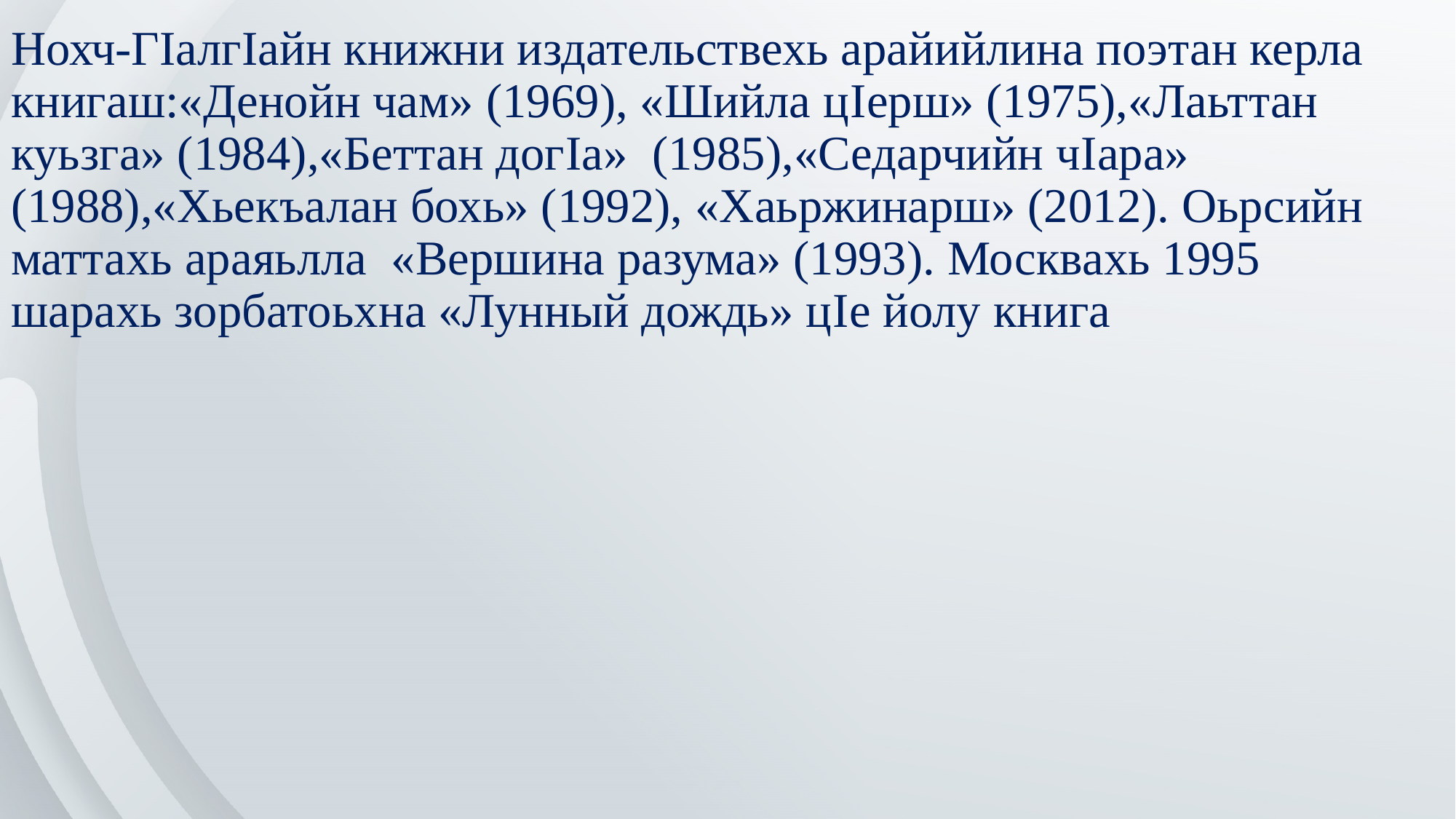

# Нохч-ГIалгIайн книжни издательствехь арайийлина поэтан керла книгаш:«Денойн чам» (1969), «Шийла цIерш» (1975),«Лаьттан куьзга» (1984),«Беттан догIа»  (1985),«Седарчийн чIара» (1988),«Хьекъалан бохь» (1992), «Хаьржинарш» (2012). Оьрсийн маттахь араяьлла  «Вершина разума» (1993). Москвахь 1995 шарахь зорбатоьхна «Лунный дождь» цIе йолу книга